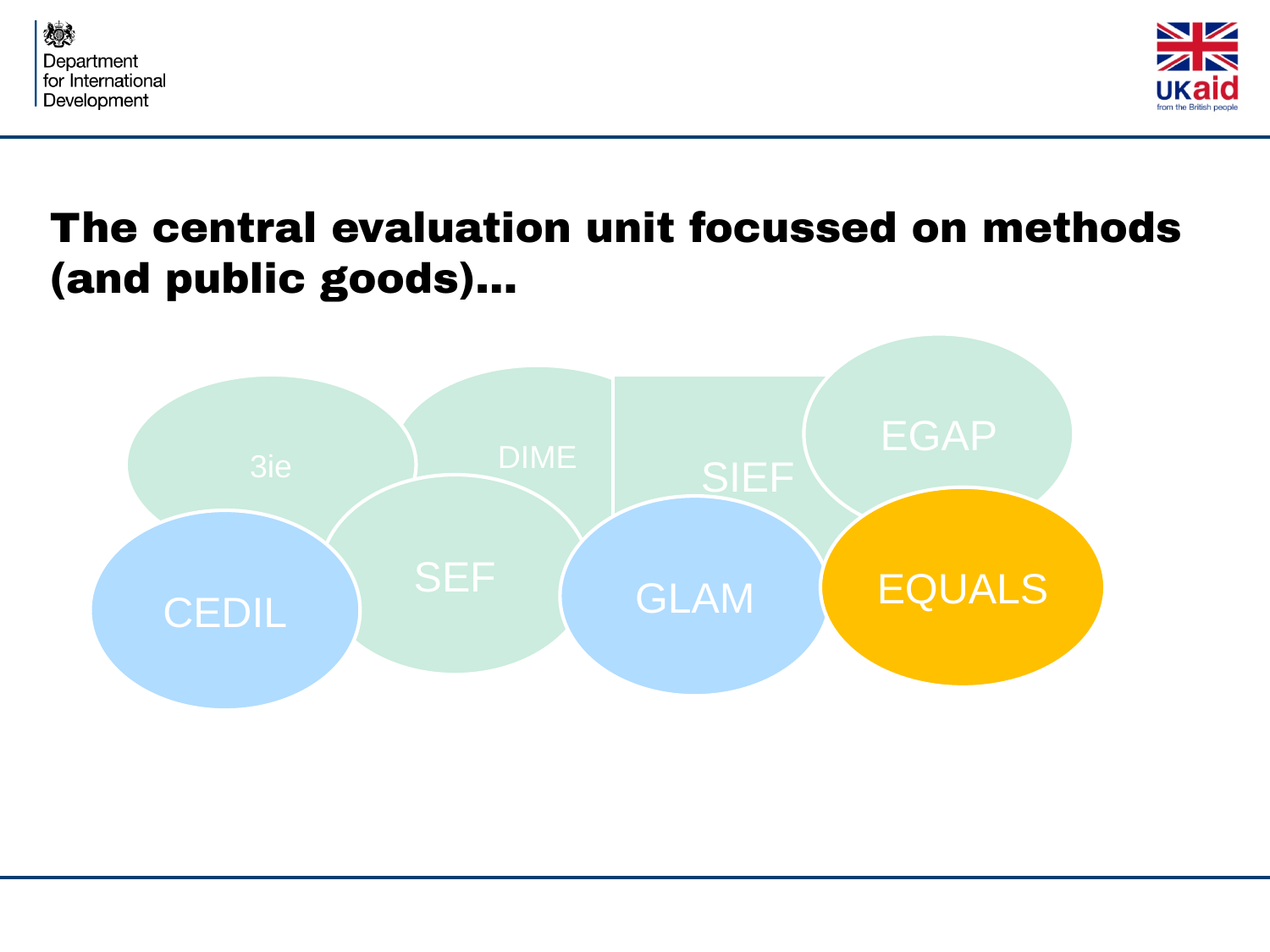

# The central evaluation unit focussed on methods (and public goods)…
EGAP
DIME
3ie
SIEF
SEF
EQUALS
GLAM
CEDIL